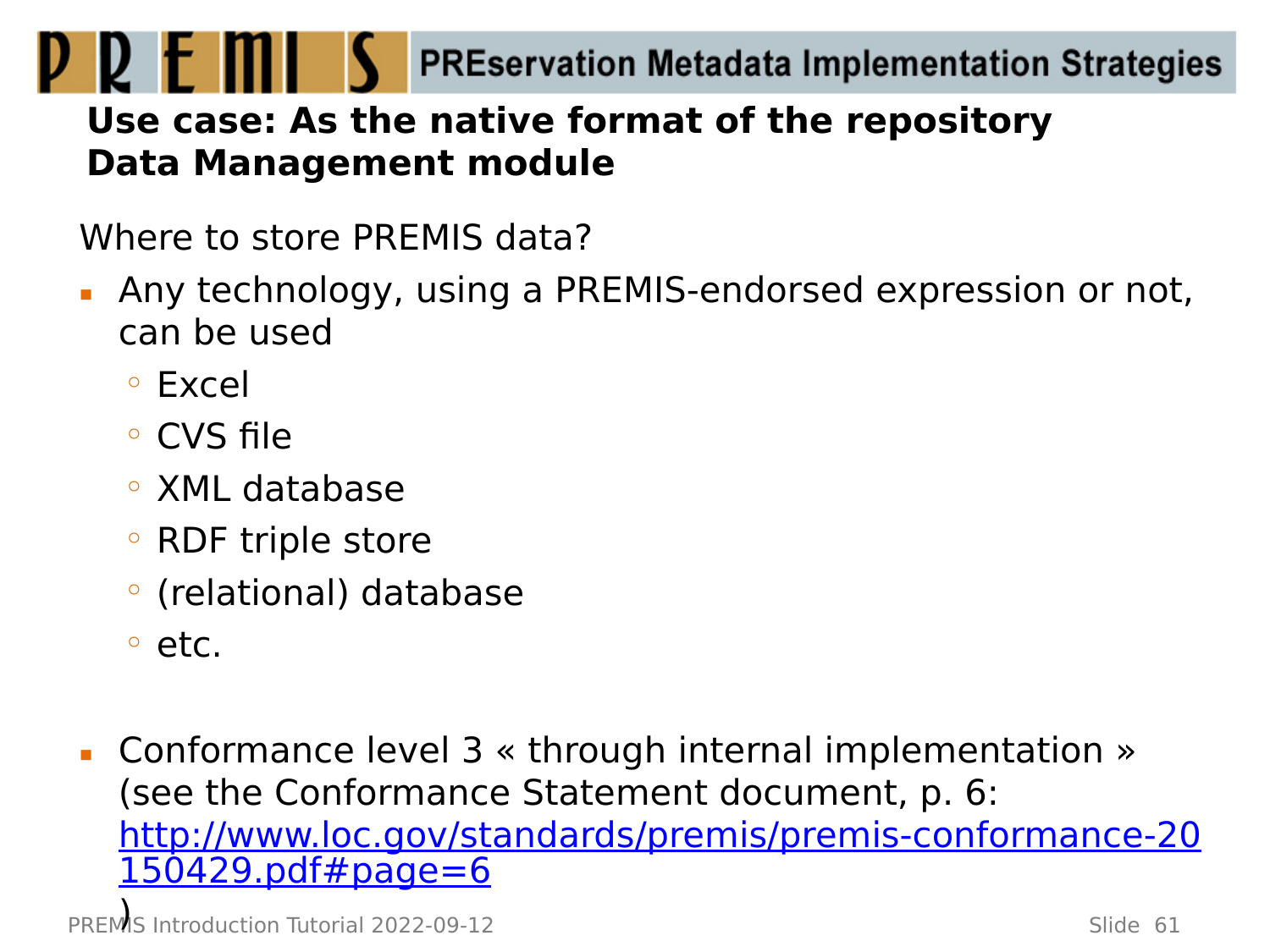

# Use case: As the native format of the repository Data Management module
Where to store PREMIS data?
Any technology, using a PREMIS-endorsed expression or not, can be used
Excel
CVS file
XML database
RDF triple store
(relational) database
etc.

Conformance level 3 « through internal implementation » (see the Conformance Statement document, p. 6: http://www.loc.gov/standards/premis/premis-conformance-20150429.pdf#page=6)